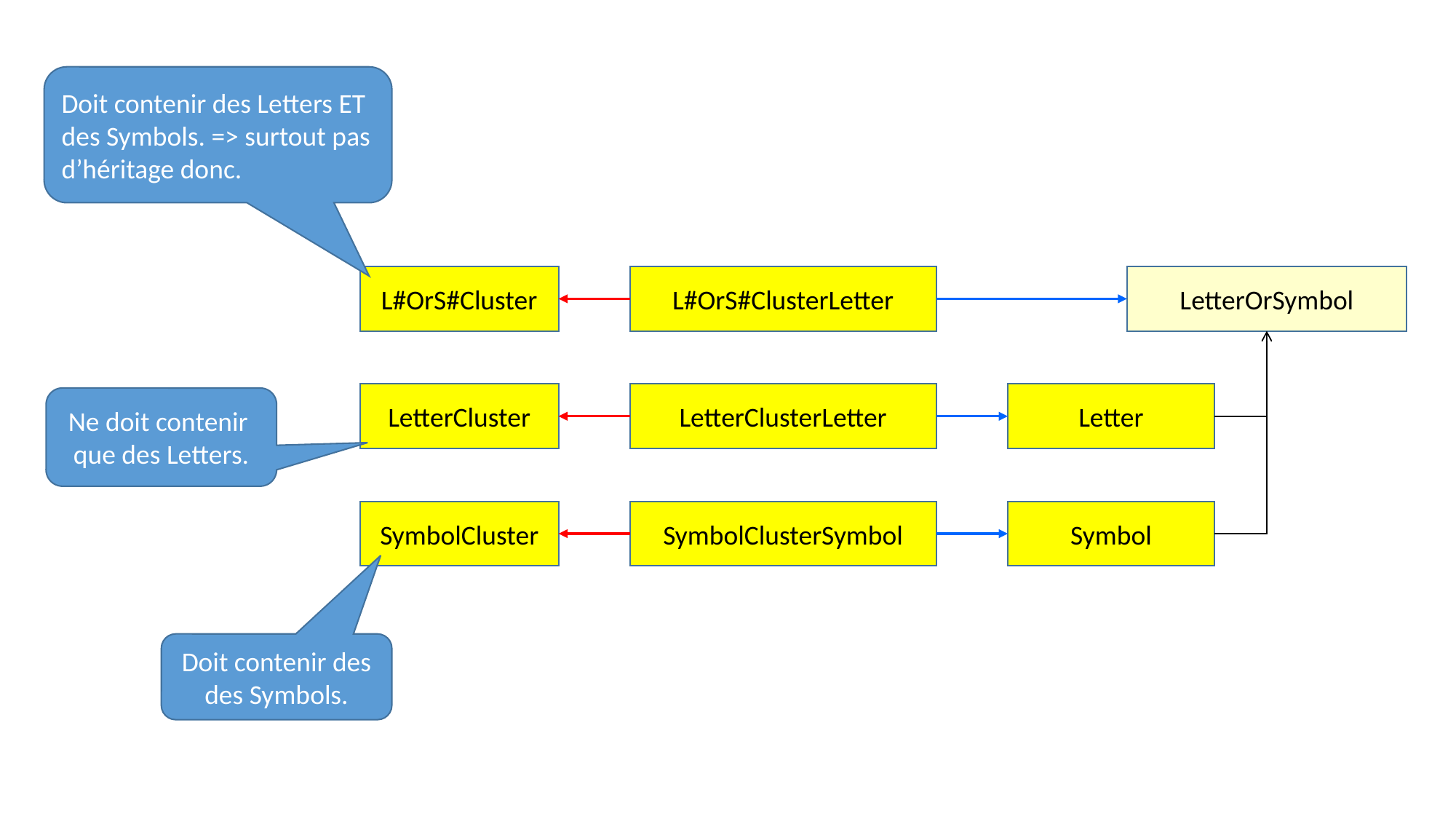

Doit contenir des Letters ET des Symbols. => surtout pas d’héritage donc.
L#OrS#Cluster
L#OrS#ClusterLetter
LetterOrSymbol
LetterCluster
LetterClusterLetter
Letter
Ne doit contenir  que des Letters.
SymbolCluster
SymbolClusterSymbol
Symbol
Doit contenir des des Symbols.